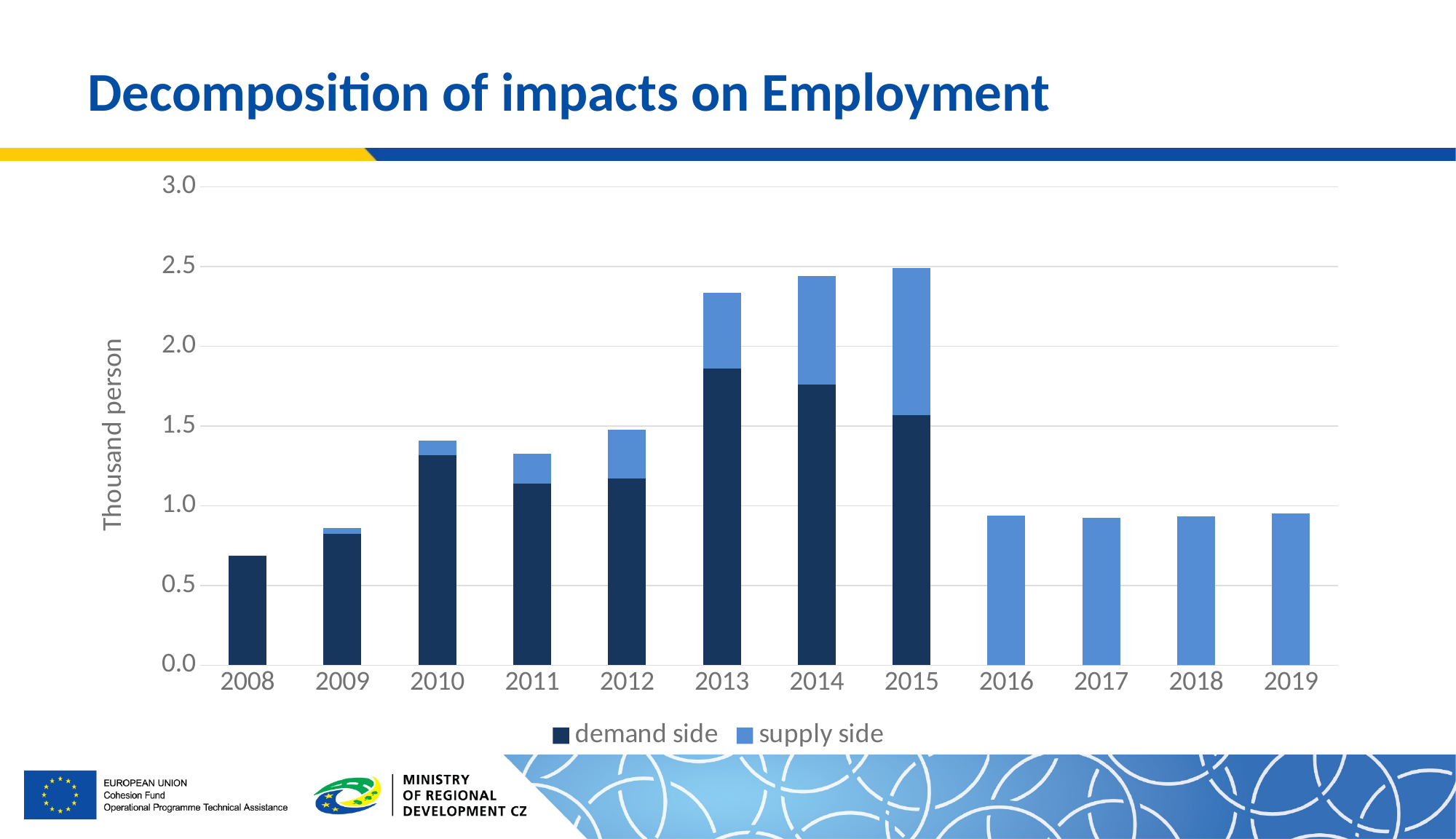

# Decomposition of impacts on Employment

### Chart

| Category | demand side | supply side |
|---|---|---|
| 2008 | 0.6849334979302213 | 1.9152263771953615e-05 |
| 2009 | 0.8240013334544596 | 0.03775338943551635 |
| 2010 | 1.3157515746615578 | 0.09194665856350827 |
| 2011 | 1.1401778520990666 | 0.18752771661547557 |
| 2012 | 1.1700410883774637 | 0.3068611792525274 |
| 2013 | 1.8604174333379975 | 0.47725100436230633 |
| 2014 | 1.759861883632674 | 0.681093931977608 |
| 2015 | 1.566272660391003 | 0.9265736825851402 |
| 2016 | 0.0 | 0.9355305913840941 |
| 2017 | 0.0 | 0.9253509844779009 |
| 2018 | 0.0 | 0.9350210974574792 |
| 2019 | 0.0 | 0.9512506272152813 |